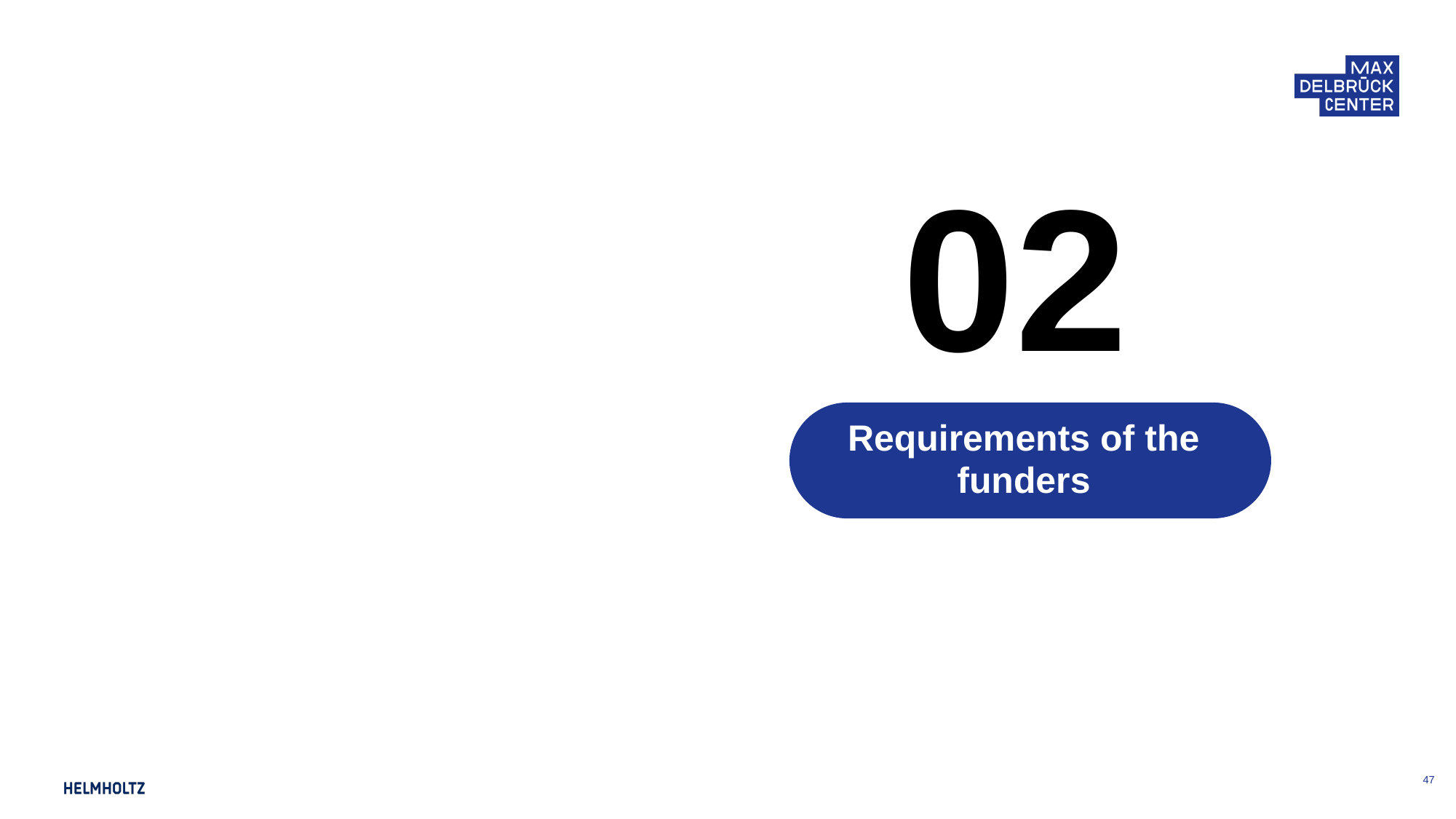

02
# Requirements of the funders

47